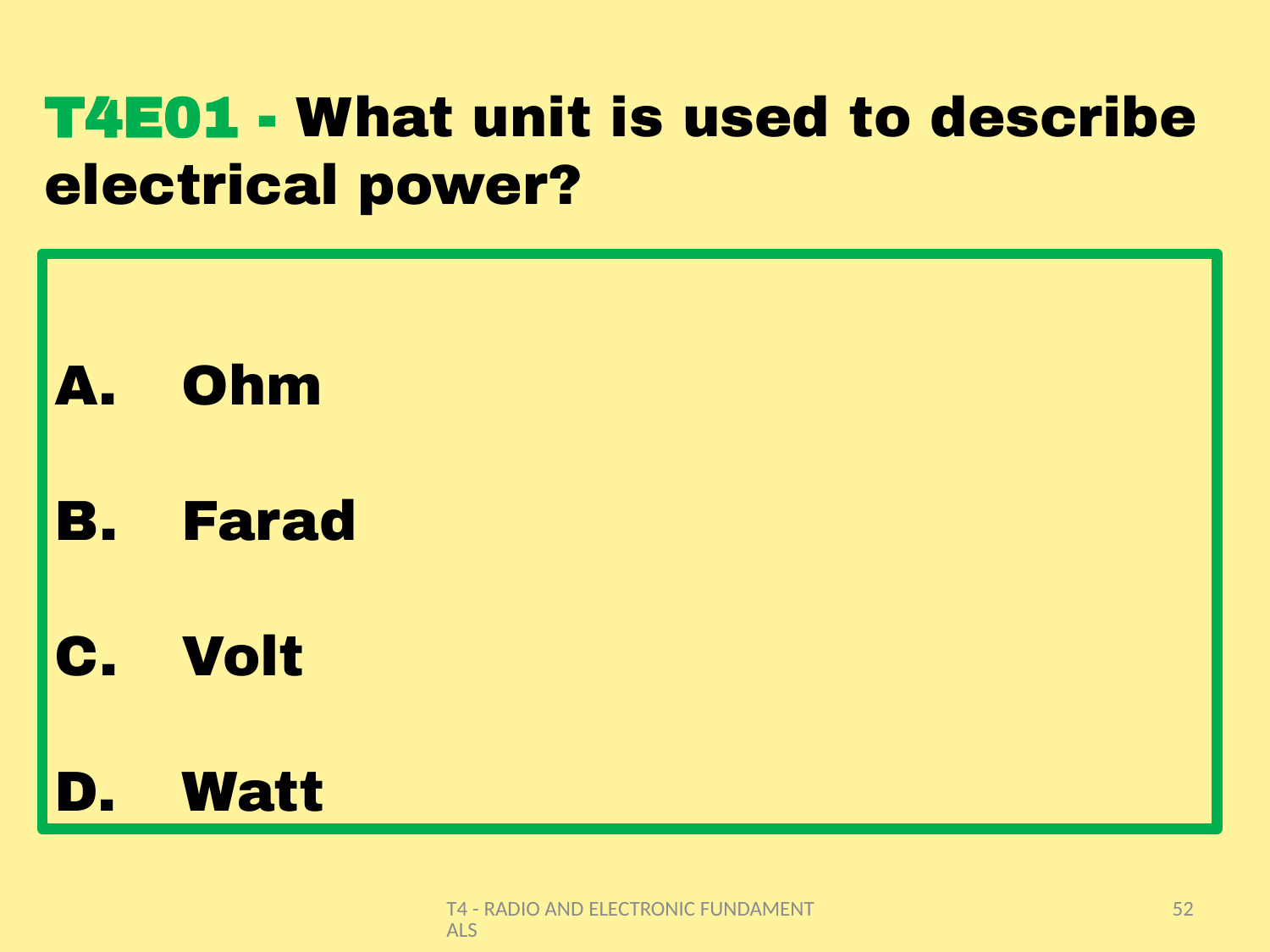

# T4E01 - What unit is used to describe electrical power?

Ohm
Farad
Volt
Watt
T4 - RADIO AND ELECTRONIC FUNDAMENTALS
52